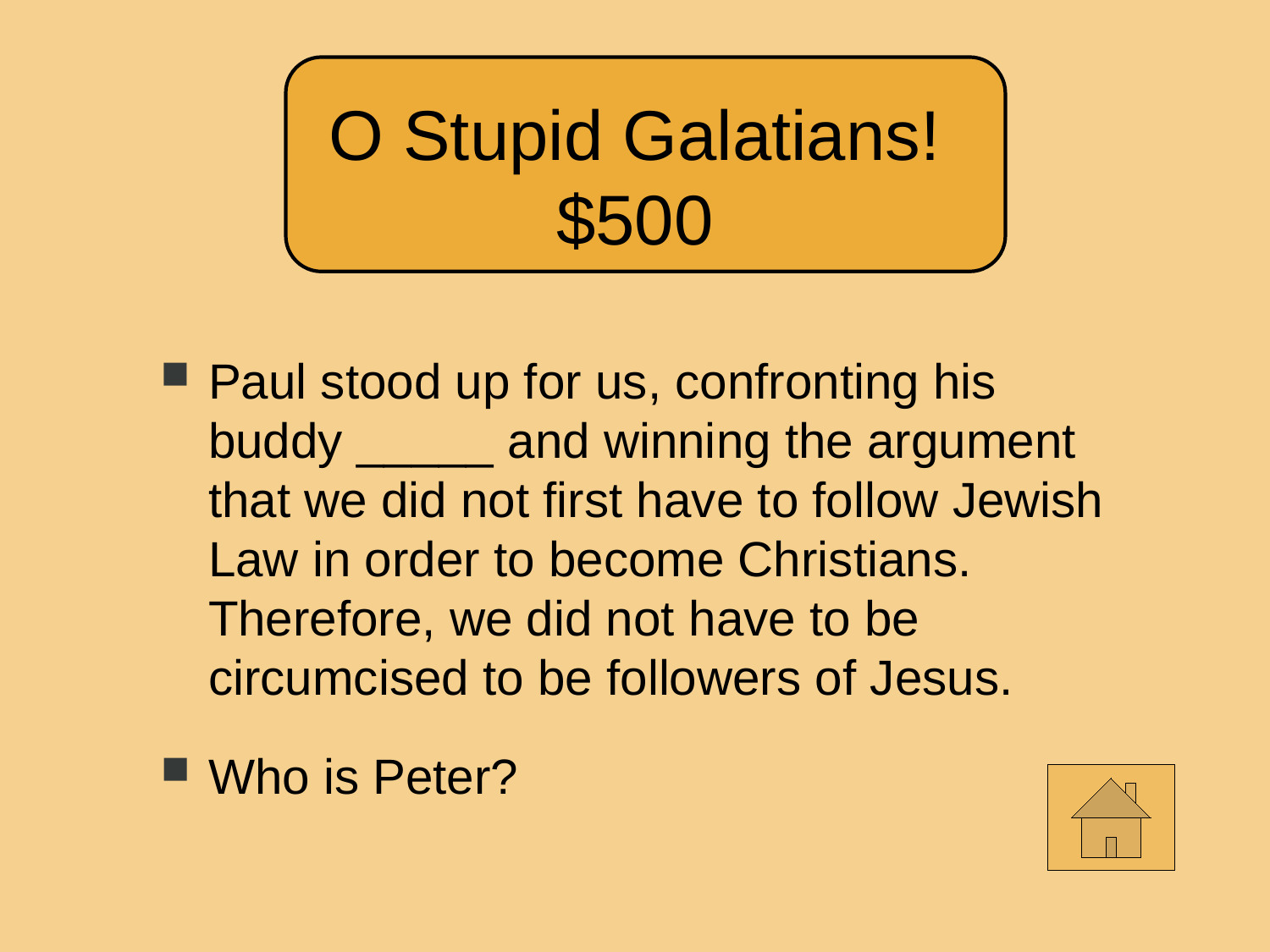

O Stupid Galatians!
$500
Paul stood up for us, confronting his
buddy _____ and winning the argument
that we did not first have to follow Jewish
Law in order to become Christians.
Therefore, we did not have to be
circumcised to be followers of Jesus.
Who is Peter?